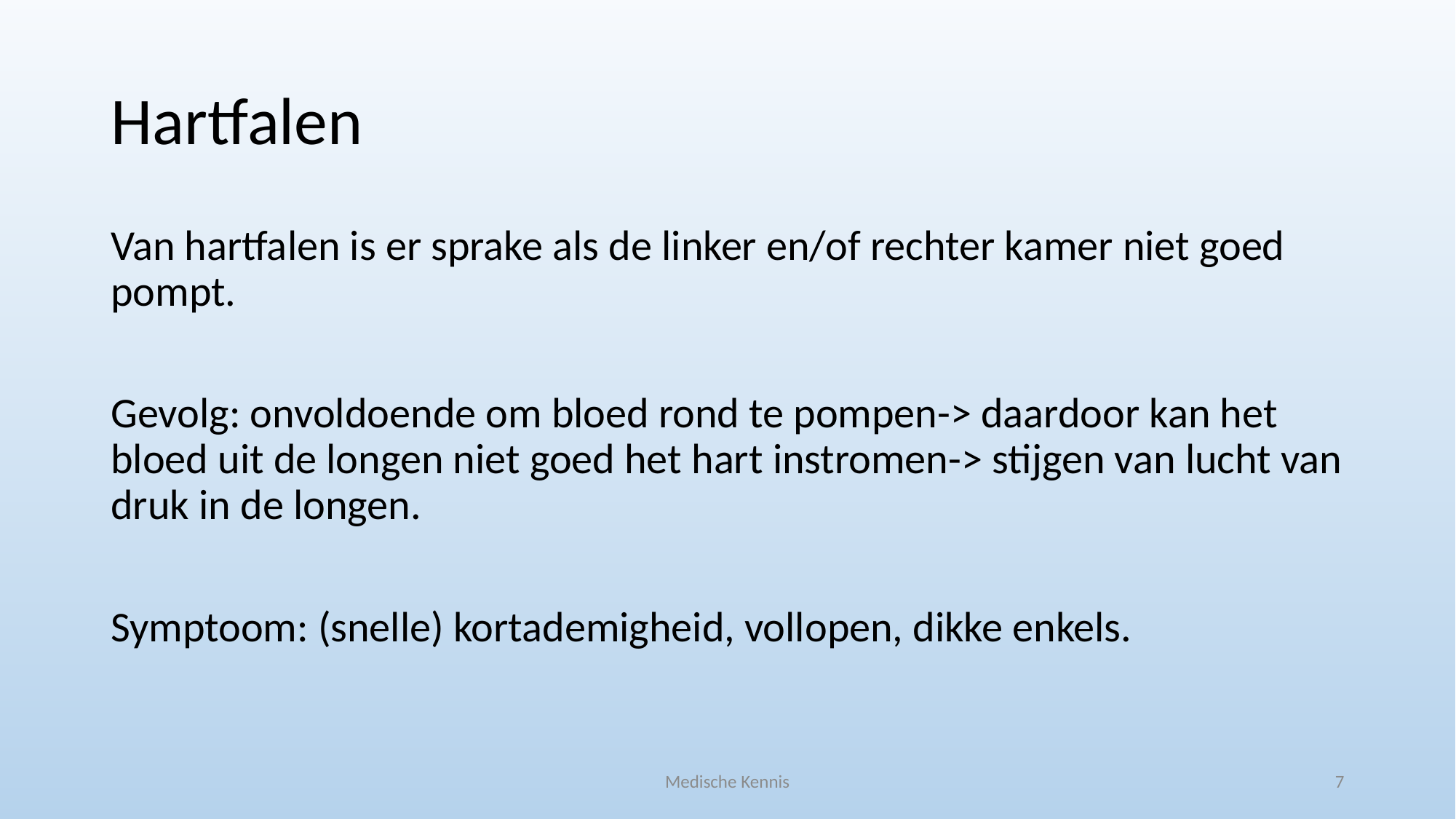

# Hartfalen
Van hartfalen is er sprake als de linker en/of rechter kamer niet goed pompt.

Gevolg: onvoldoende om bloed rond te pompen-> daardoor kan het bloed uit de longen niet goed het hart instromen-> stijgen van lucht van druk in de longen.

Symptoom: (snelle) kortademigheid, vollopen, dikke enkels.
Medische Kennis
7